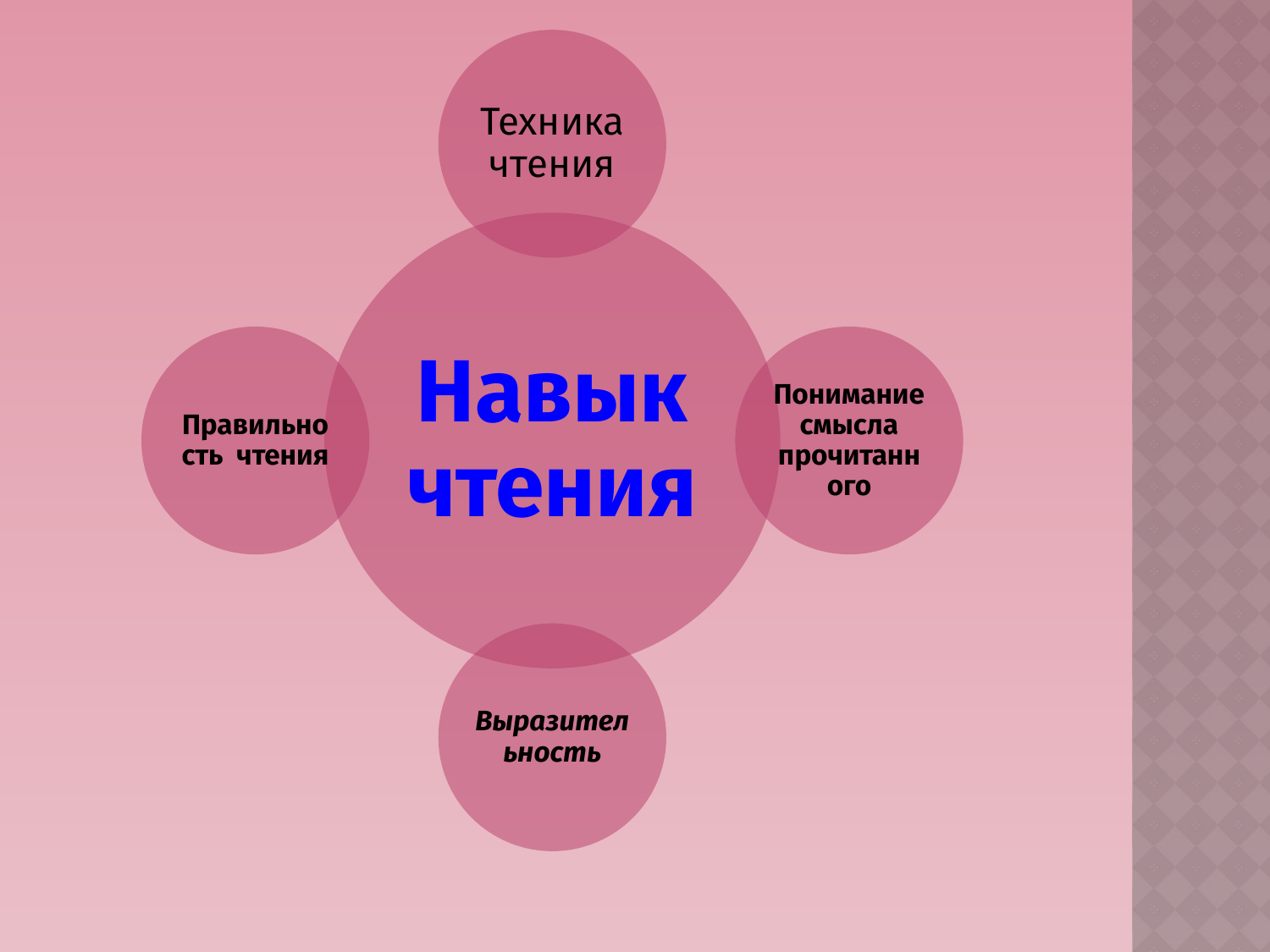

Навык чтения
Техника чтения
Понимание смысла прочитанного
Выразительность
Правильность  чтения